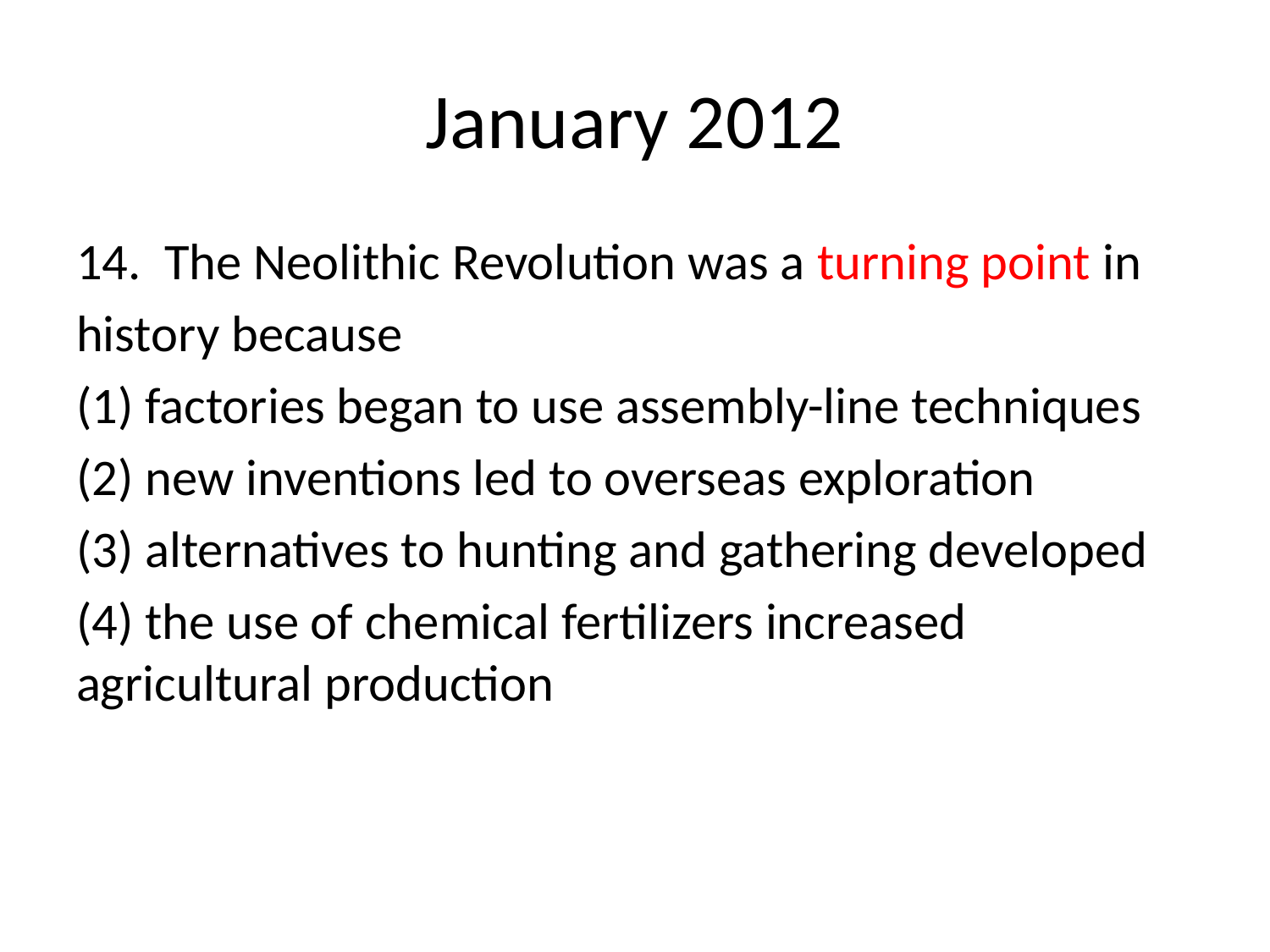

# January 2012
14.  The Neolithic Revolution was a turning point in
history because
(1) factories began to use assembly-line techniques
(2) new inventions led to overseas exploration
(3) alternatives to hunting and gathering developed
(4) the use of chemical fertilizers increased agricultural production